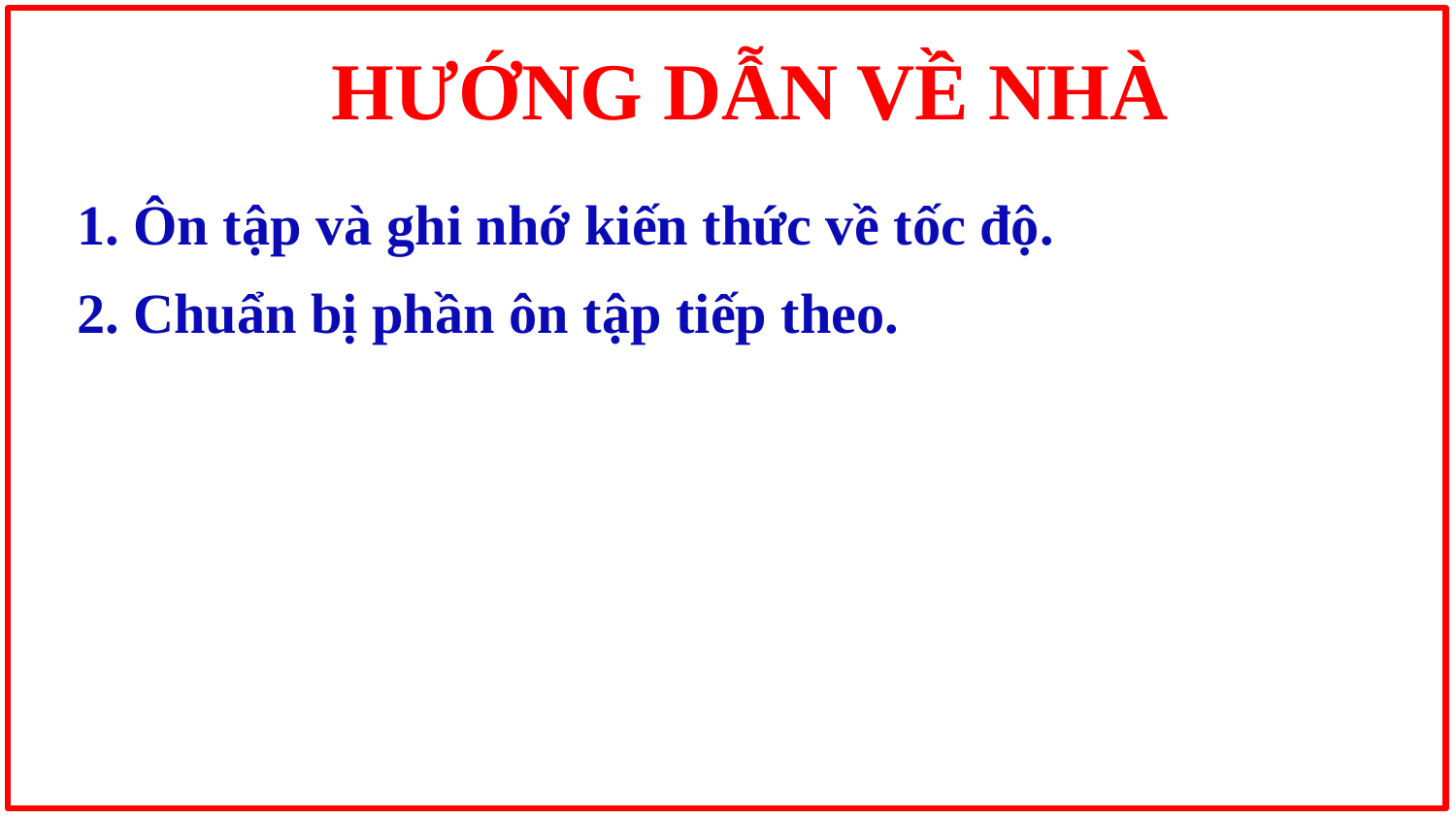

# HƯỚNG DẪN VỀ NHÀ
1. Ôn tập và ghi nhớ kiến thức về tốc độ.
2. Chuẩn bị phần ôn tập tiếp theo.